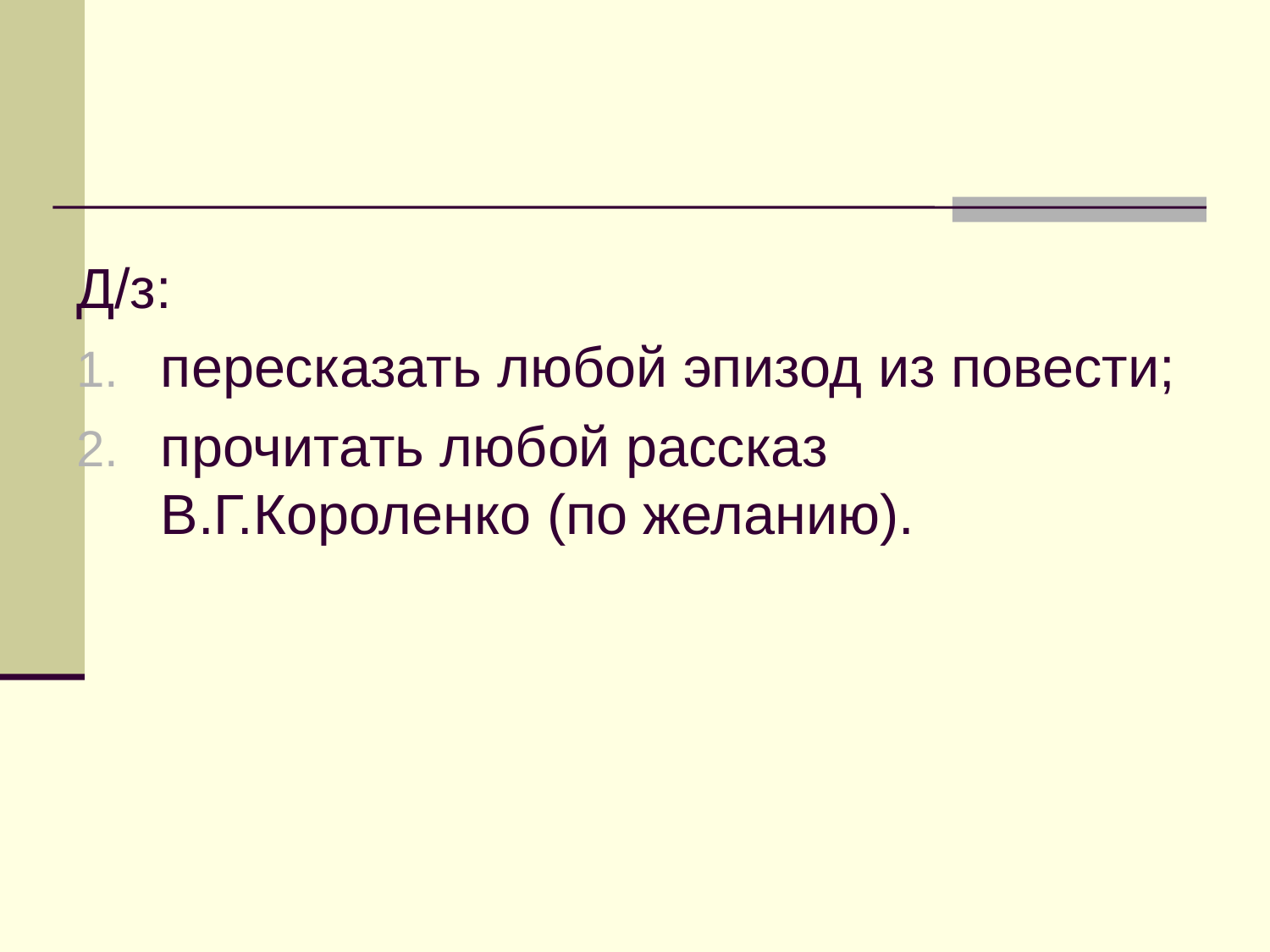

#

Д/з:
пересказать любой эпизод из повести;
прочитать любой рассказ В.Г.Короленко (по желанию).